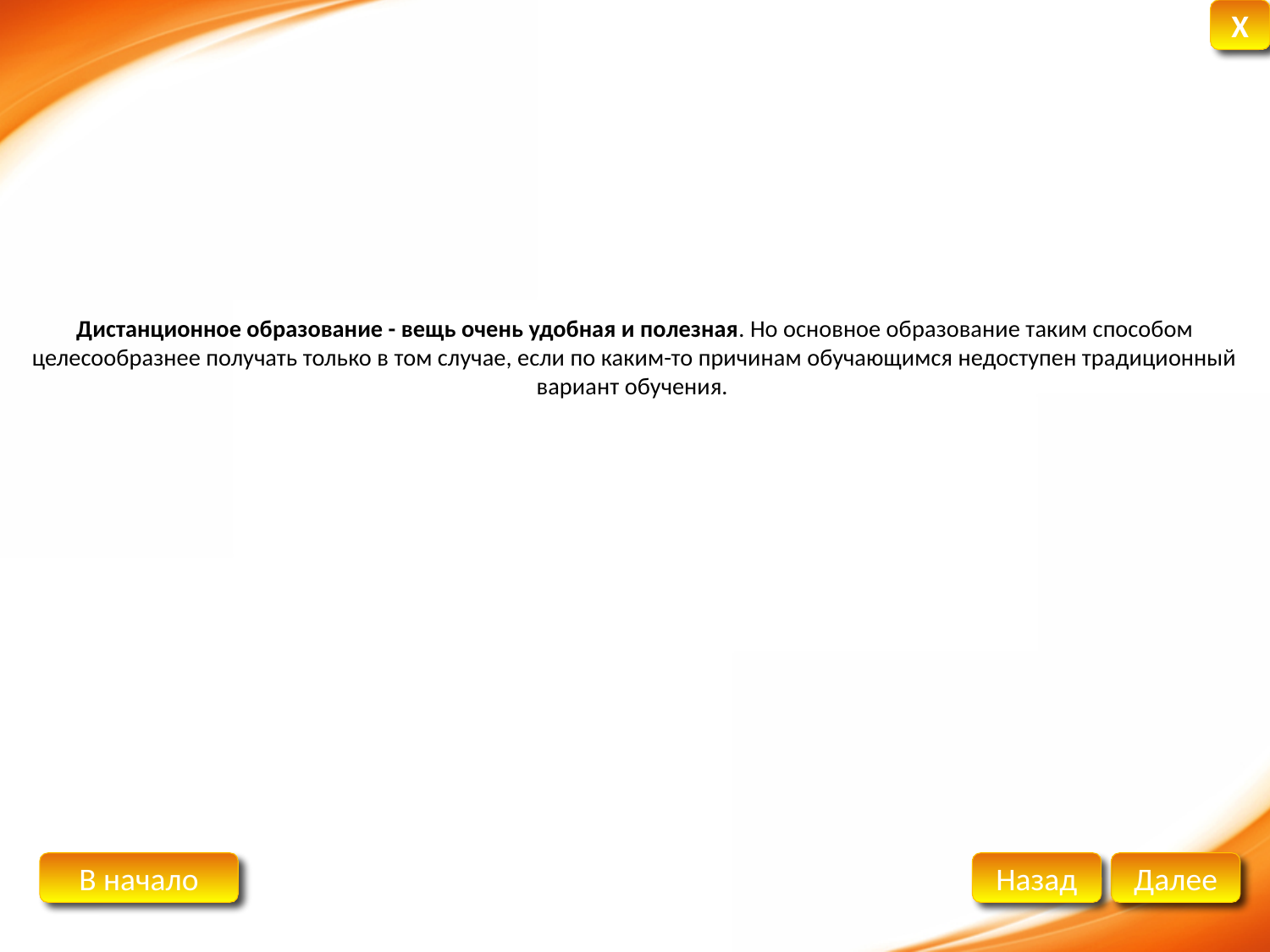

# Дистанционное образование - вещь очень удобная и полезная. Но основное образование таким способом целесообразнее получать только в том случае, если по каким-то причинам обучающимся недоступен традиционный вариант обучения.